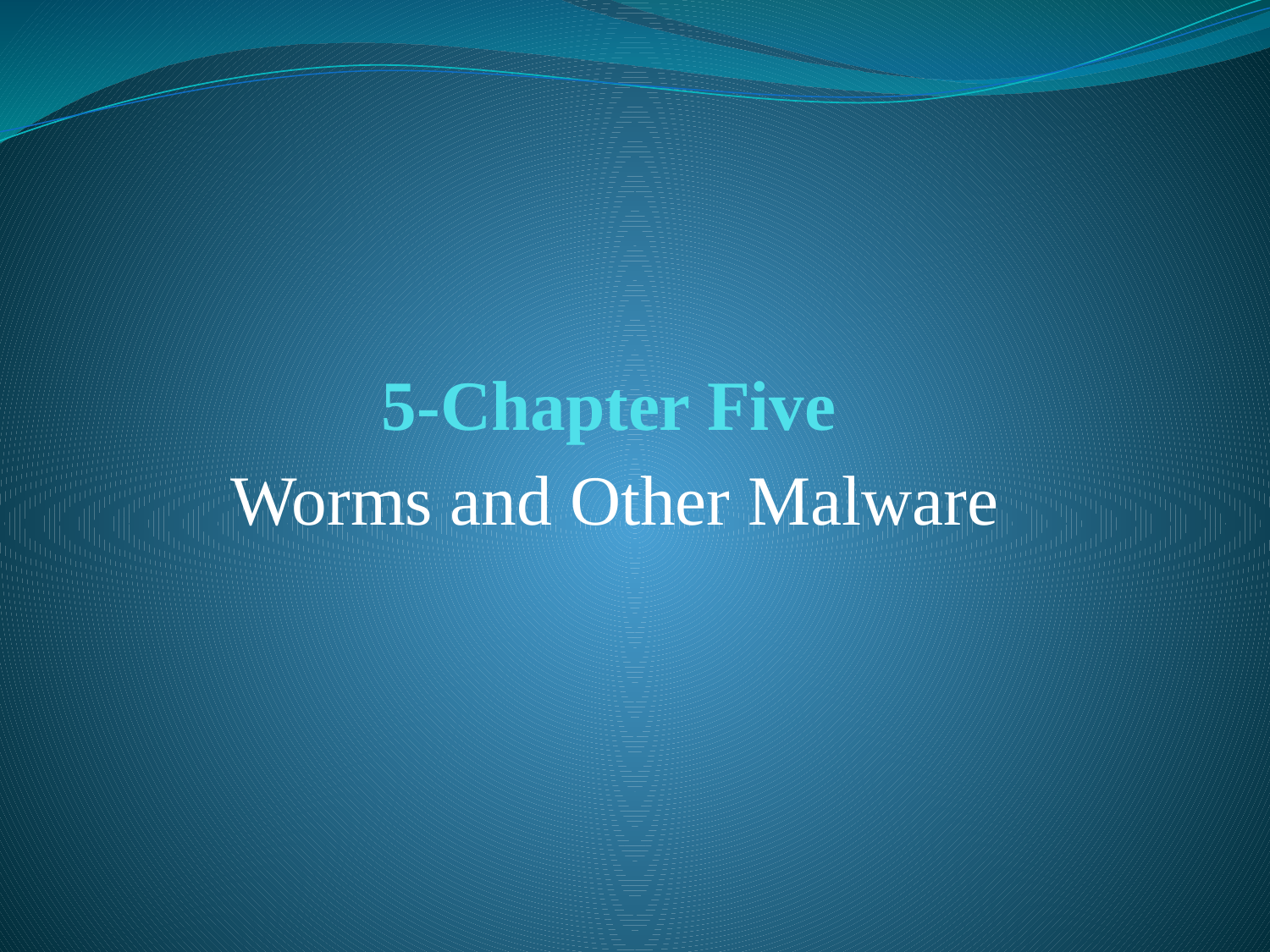

# 5-Chapter Five
Worms and Other Malware